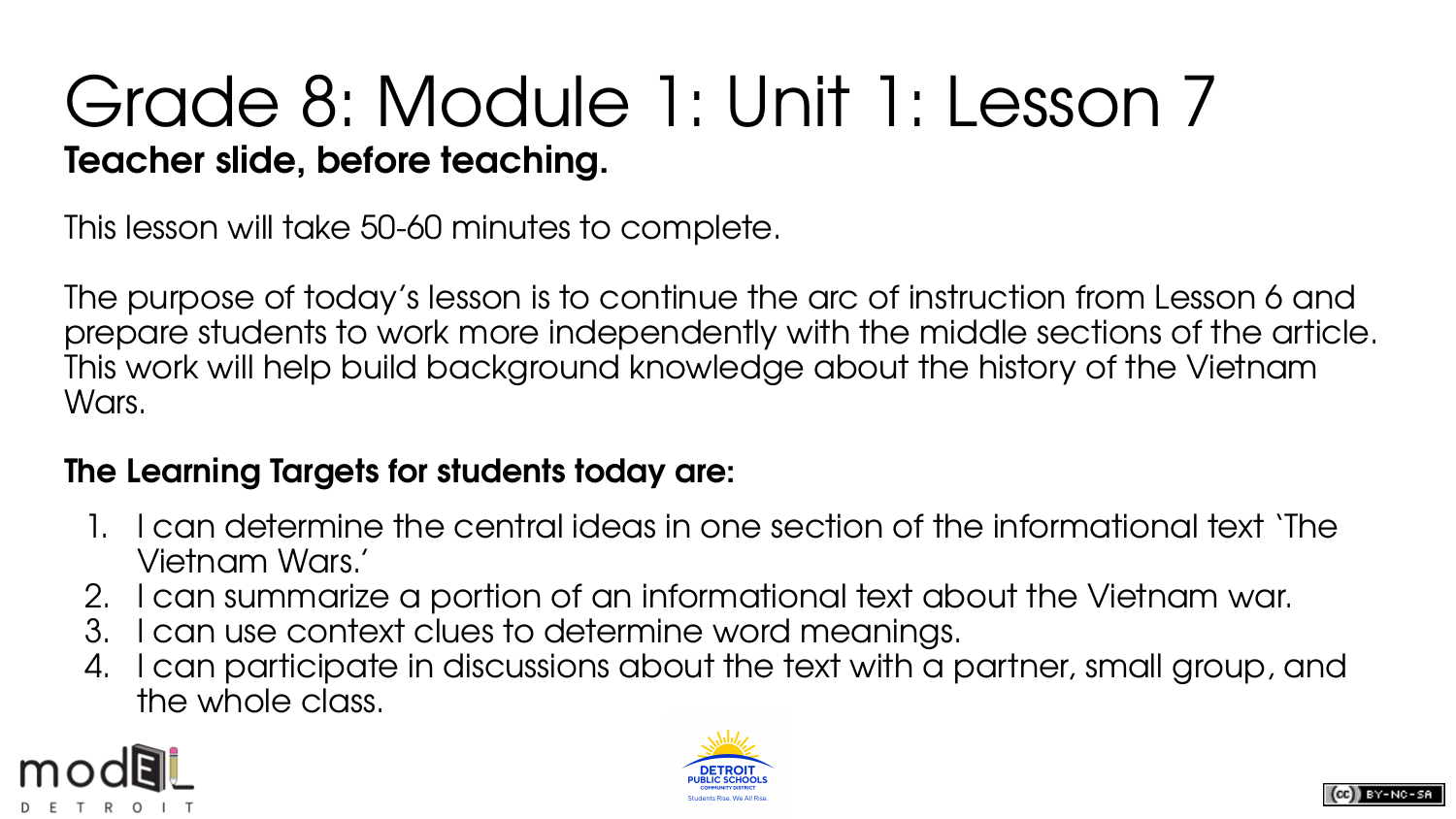

# Grade 8: Module 1: Unit 1: Lesson 7
Teacher slide, before teaching.
This lesson will take 50-60 minutes to complete.

The purpose of today’s lesson is to continue the arc of instruction from Lesson 6 and prepare students to work more independently with the middle sections of the article. This work will help build background knowledge about the history of the Vietnam Wars.

The Learning Targets for students today are:
I can determine the central ideas in one section of the informational text ‘The Vietnam Wars.’
I can summarize a portion of an informational text about the Vietnam war.
I can use context clues to determine word meanings.
I can participate in discussions about the text with a partner, small group, and the whole class.